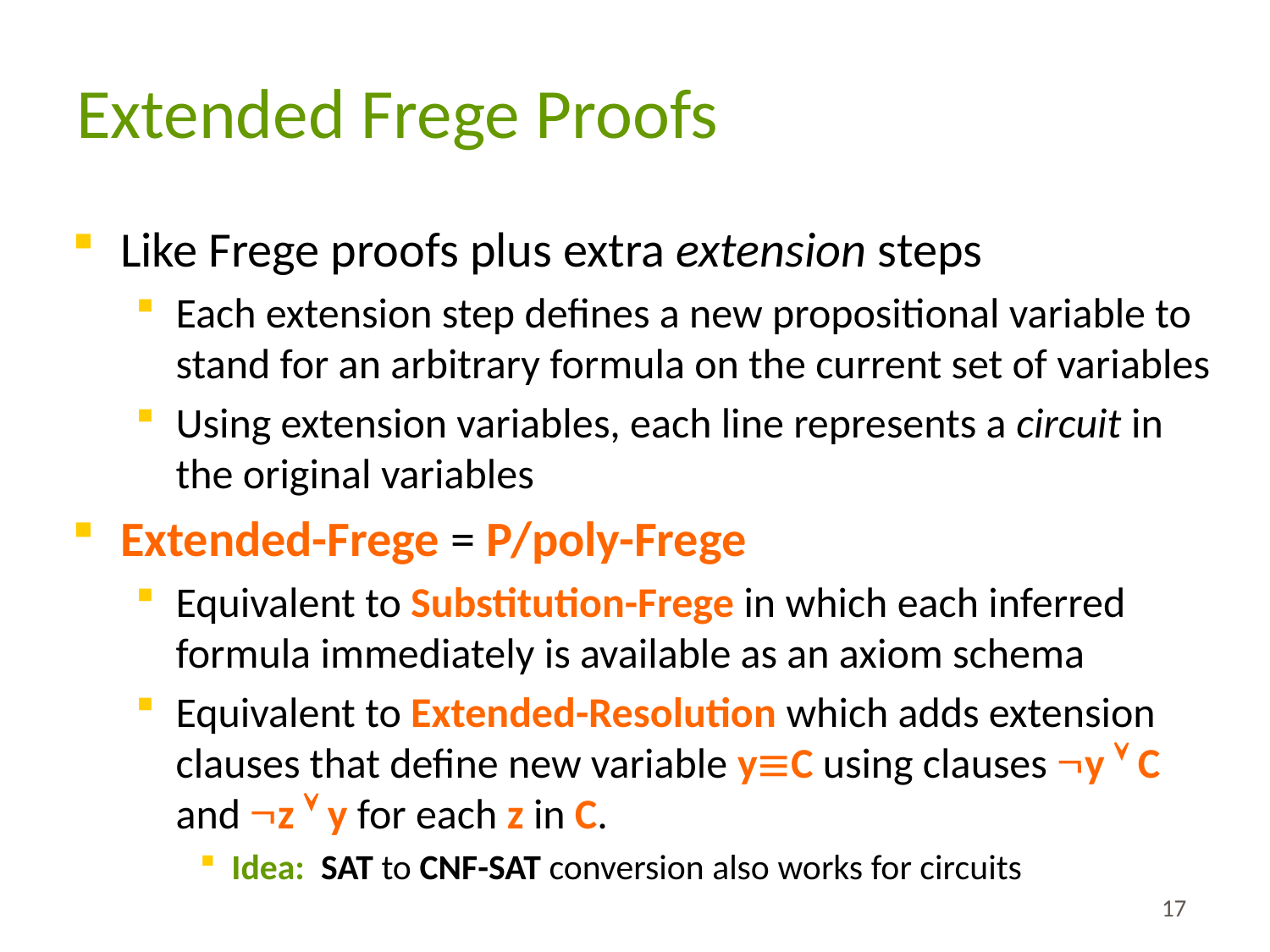

# Extended Frege Proofs
Like Frege proofs plus extra extension steps
Each extension step defines a new propositional variable to stand for an arbitrary formula on the current set of variables
Using extension variables, each line represents a circuit in the original variables
Extended-Frege = P/poly-Frege
Equivalent to Substitution-Frege in which each inferred formula immediately is available as an axiom schema
Equivalent to Extended-Resolution which adds extension clauses that define new variable y≡C using clauses ¬y ∨ C  and ¬z ∨ y for each z in C.
Idea:  SAT to CNF-SAT conversion also works for circuits

17